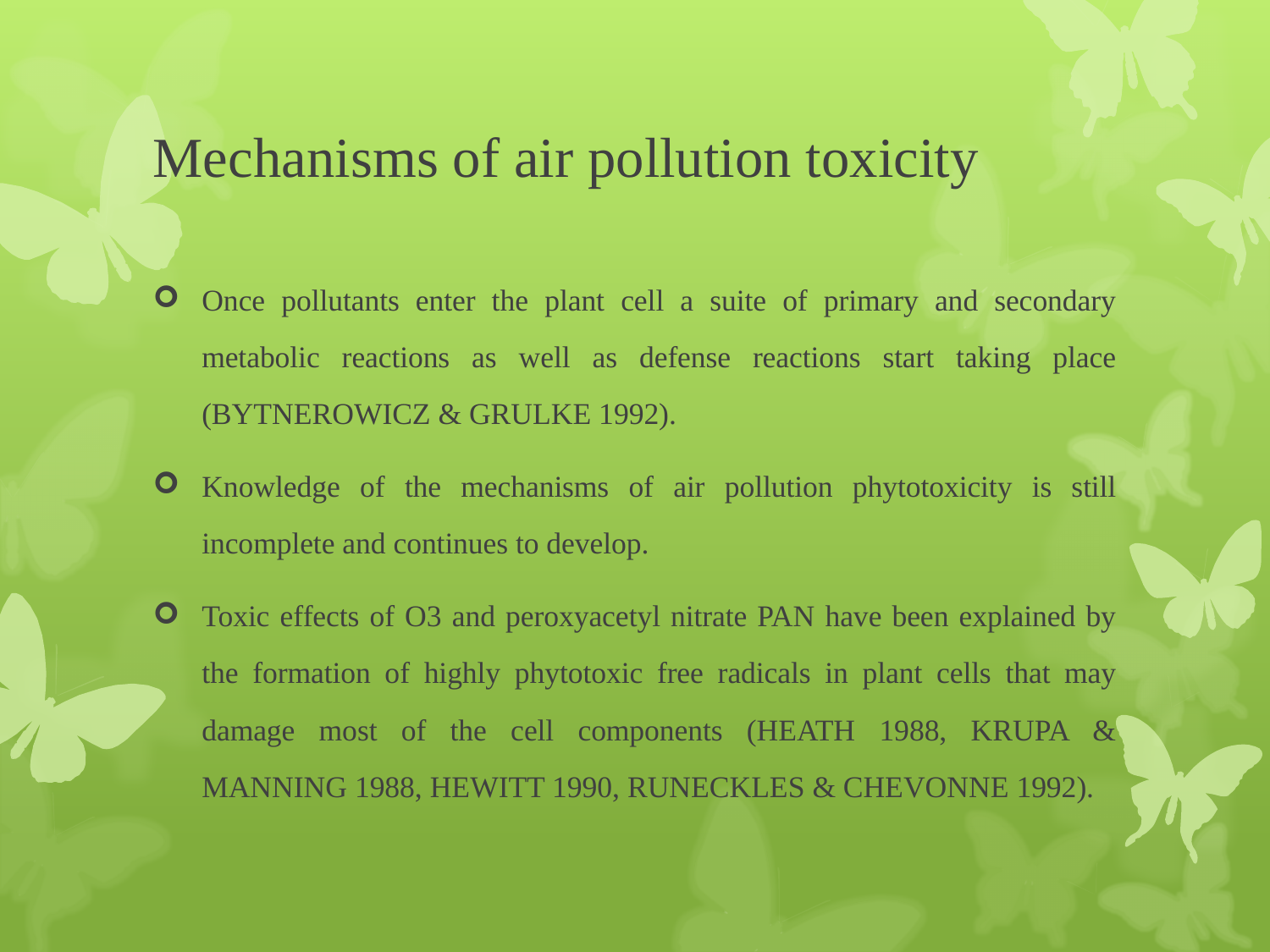

# Mechanisms of air pollution toxicity
Once pollutants enter the plant cell a suite of primary and secondary metabolic reactions as well as defense reactions start taking place (BYTNEROWICZ & GRULKE 1992).
Knowledge of the mechanisms of air pollution phytotoxicity is still incomplete and continues to develop.
Toxic effects of O3 and peroxyacetyl nitrate PAN have been explained by the formation of highly phytotoxic free radicals in plant cells that may damage most of the cell components (HEATH 1988, KRUPA & MANNING 1988, HEWITT 1990, RUNECKLES & CHEVONNE 1992).